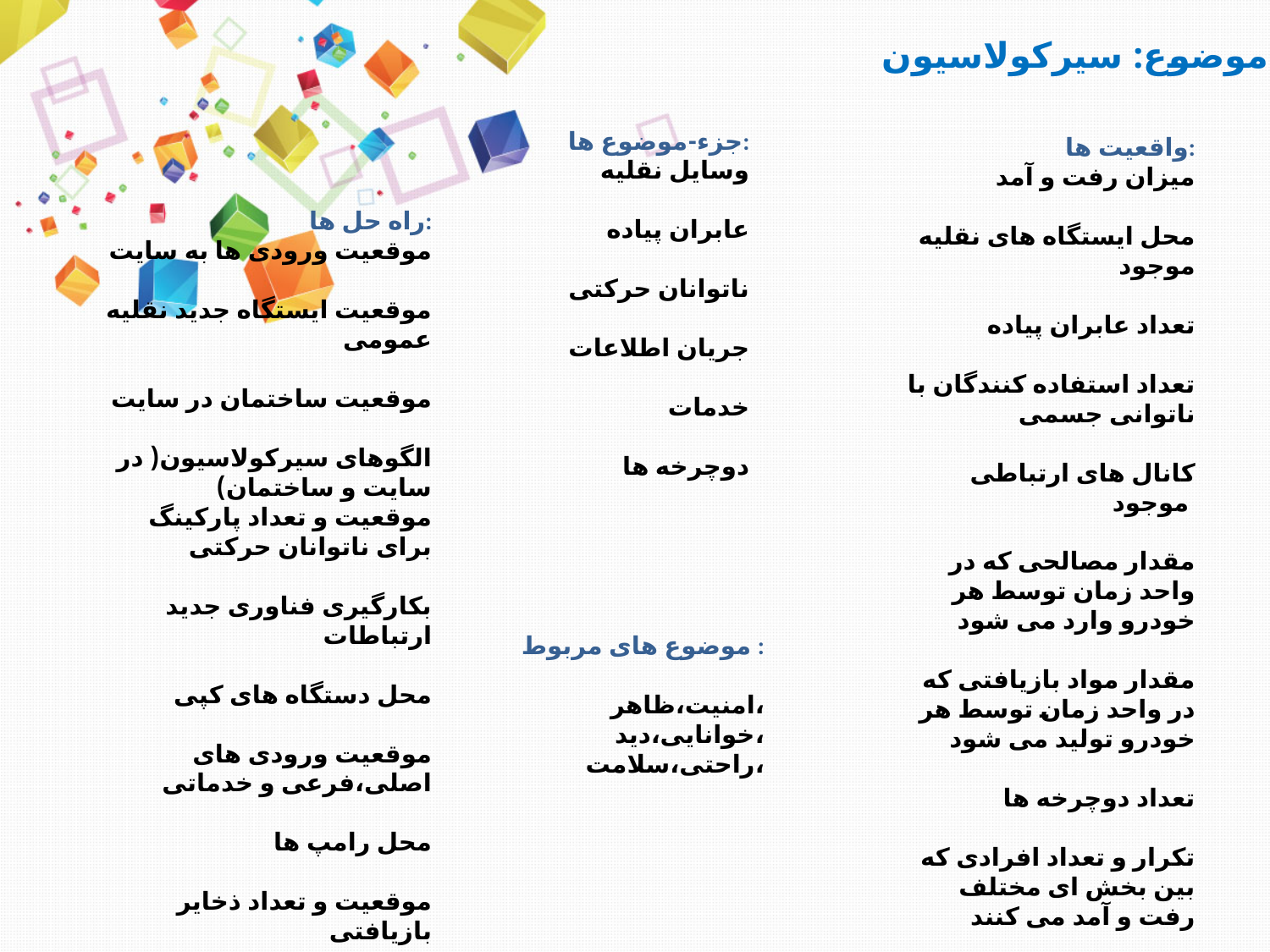

موضوع: سیرکولاسیون
جزء-موضوع ها:
وسایل نقلیه

عابران پیاده

ناتوانان حرکتی

جریان اطلاعات

خدمات

دوچرخه ها

واقعیت ها:
میزان رفت و آمد

محل ایستگاه های نقلیه موجود

تعداد عابران پیاده

تعداد استفاده کنندگان با ناتوانی جسمی

کانال های ارتباطی موجود

مقدار مصالحی که در واحد زمان توسط هر خودرو وارد می شود

مقدار مواد بازیافتی که در واحد زمان توسط هر خودرو تولید می شود

تعداد دوچرخه ها

تکرار و تعداد افرادی که بین بخش ای مختلف رفت و آمد می کنند
راه حل ها:
موقعیت ورودی ها به سایت

موقعیت ایستگاه جدید نقلیه عمومی

موقعیت ساختمان در سایت

الگوهای سیرکولاسیون( در سایت و ساختمان)
موقعیت و تعداد پارکینگ برای ناتوانان حرکتی

بکارگیری فناوری جدید ارتباطات

محل دستگاه های کپی

موقعیت ورودی های اصلی،فرعی و خدماتی

محل رامپ ها

موقعیت و تعداد ذخایر بازیافتی

موقعیت و نحوه چیدمان پارکینگ ماشین ها و دوچرخه ها
موضوع های مربوط :

امنیت،ظاهر،
خوانایی،دید،
راحتی،سلامت،